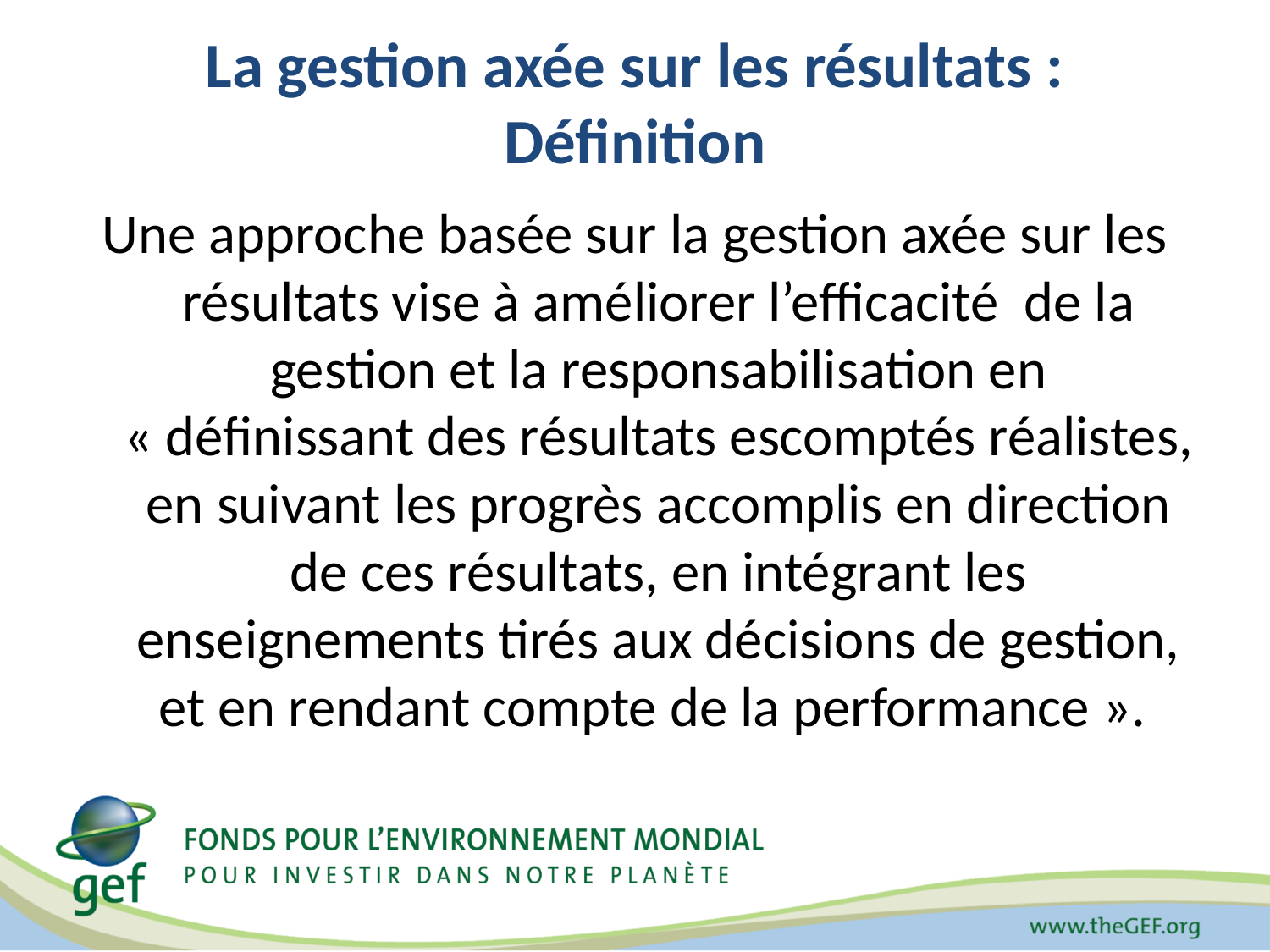

# La gestion axée sur les résultats : Définition
Une approche basée sur la gestion axée sur les résultats vise à améliorer l’efficacité  de la gestion et la responsabilisation en « définissant des résultats escomptés réalistes, en suivant les progrès accomplis en direction de ces résultats, en intégrant les enseignements tirés aux décisions de gestion, et en rendant compte de la performance ».